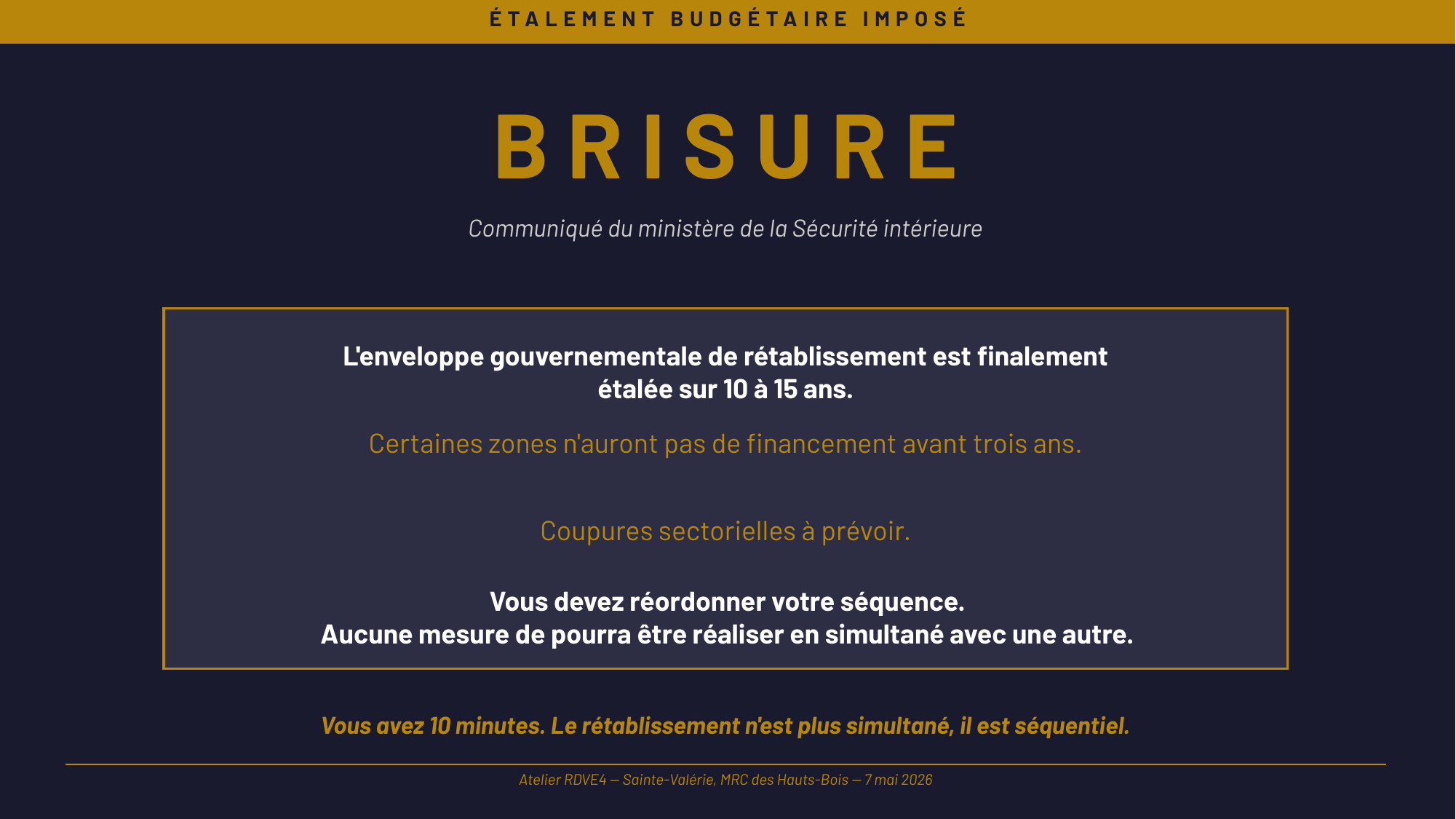

ÉTALEMENT BUDGÉTAIRE IMPOSÉ
BRISURE
Communiqué du ministère de la Sécurité intérieure

L'enveloppe gouvernementale de rétablissement est finalement
étalée sur 10 à 15 ans.
Certaines zones n'auront pas de financement avant trois ans.
Coupures sectorielles à prévoir.
Vous devez réordonner votre séquence.
Aucune mesure de pourra être réaliser en simultané avec une autre.
Vous avez 10 minutes. Le rétablissement n'est plus simultané, il est séquentiel.

Atelier RDVE4 — Sainte-Valérie, MRC des Hauts-Bois — 7 mai 2026